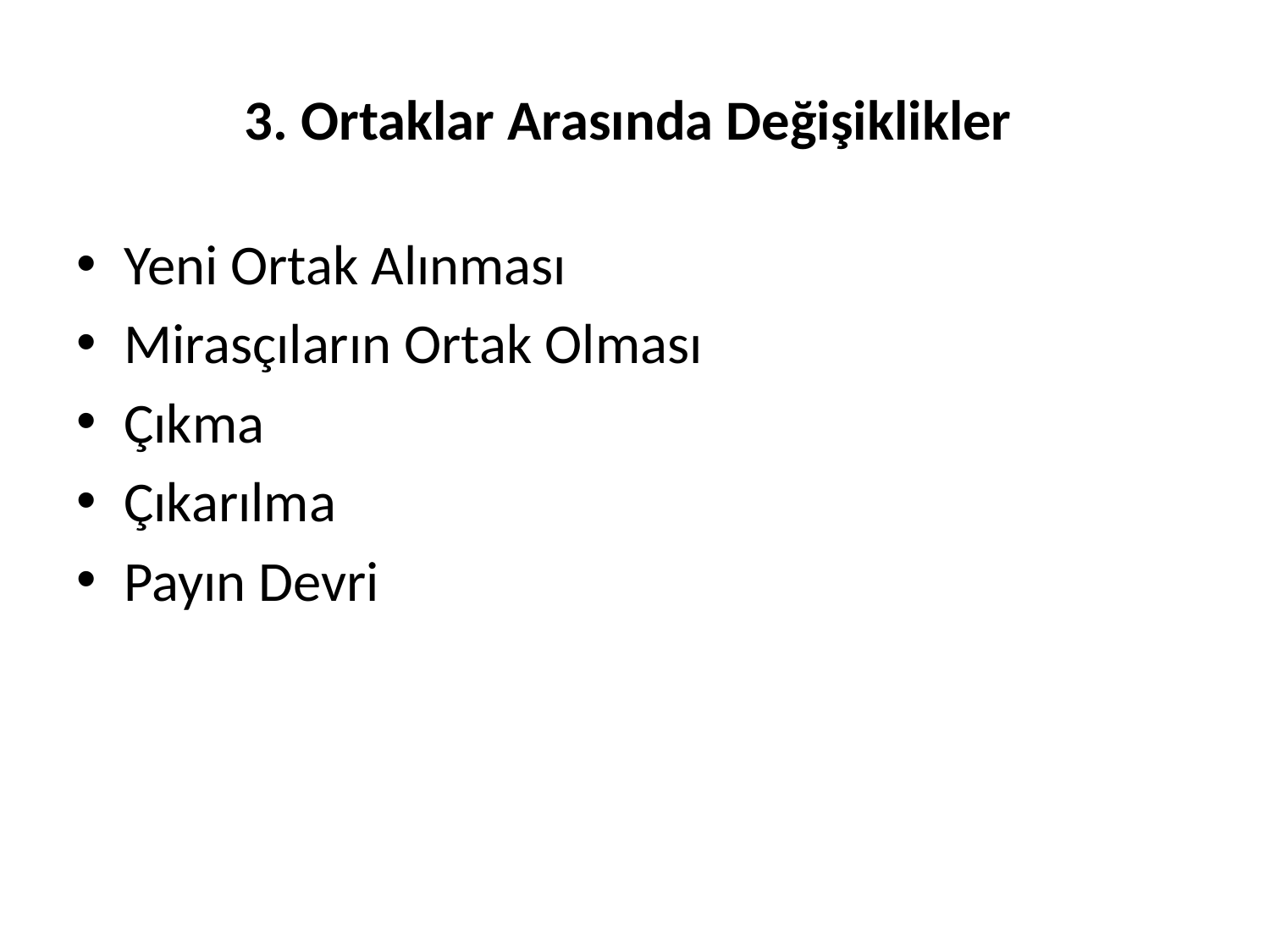

# 3. Ortaklar Arasında Değişiklikler
Yeni Ortak Alınması
Mirasçıların Ortak Olması
Çıkma
Çıkarılma
Payın Devri